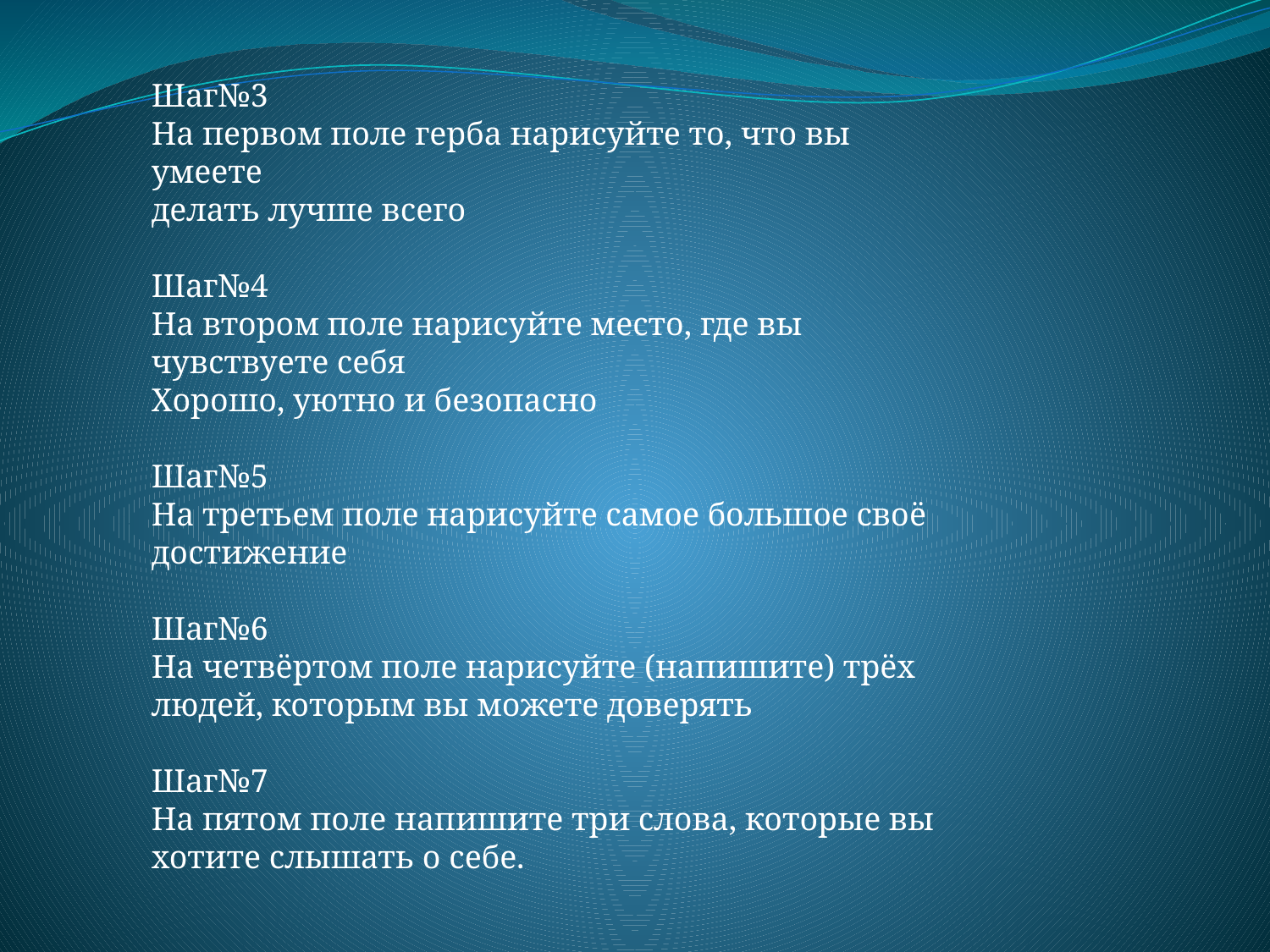

Шаг№3
На первом поле герба нарисуйте то, что вы умеете
делать лучше всего

Шаг№4
На втором поле нарисуйте место, где вы чувствуете себя
Хорошо, уютно и безопасно

Шаг№5
На третьем поле нарисуйте самое большое своё достижение

Шаг№6
На четвёртом поле нарисуйте (напишите) трёх людей, которым вы можете доверять

Шаг№7
На пятом поле напишите три слова, которые вы хотите слышать о себе.